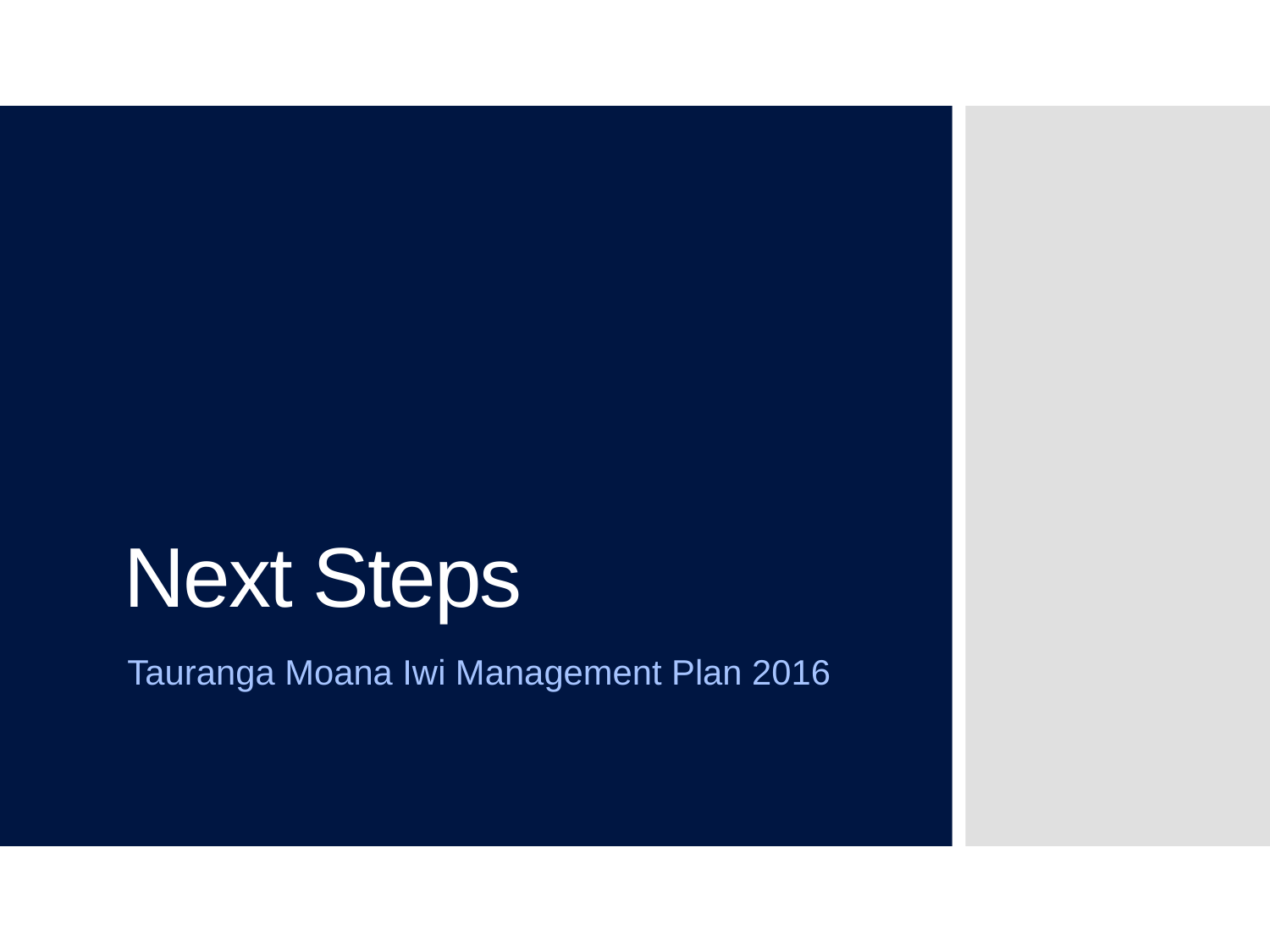

# Next Steps
Tauranga Moana Iwi Management Plan 2016